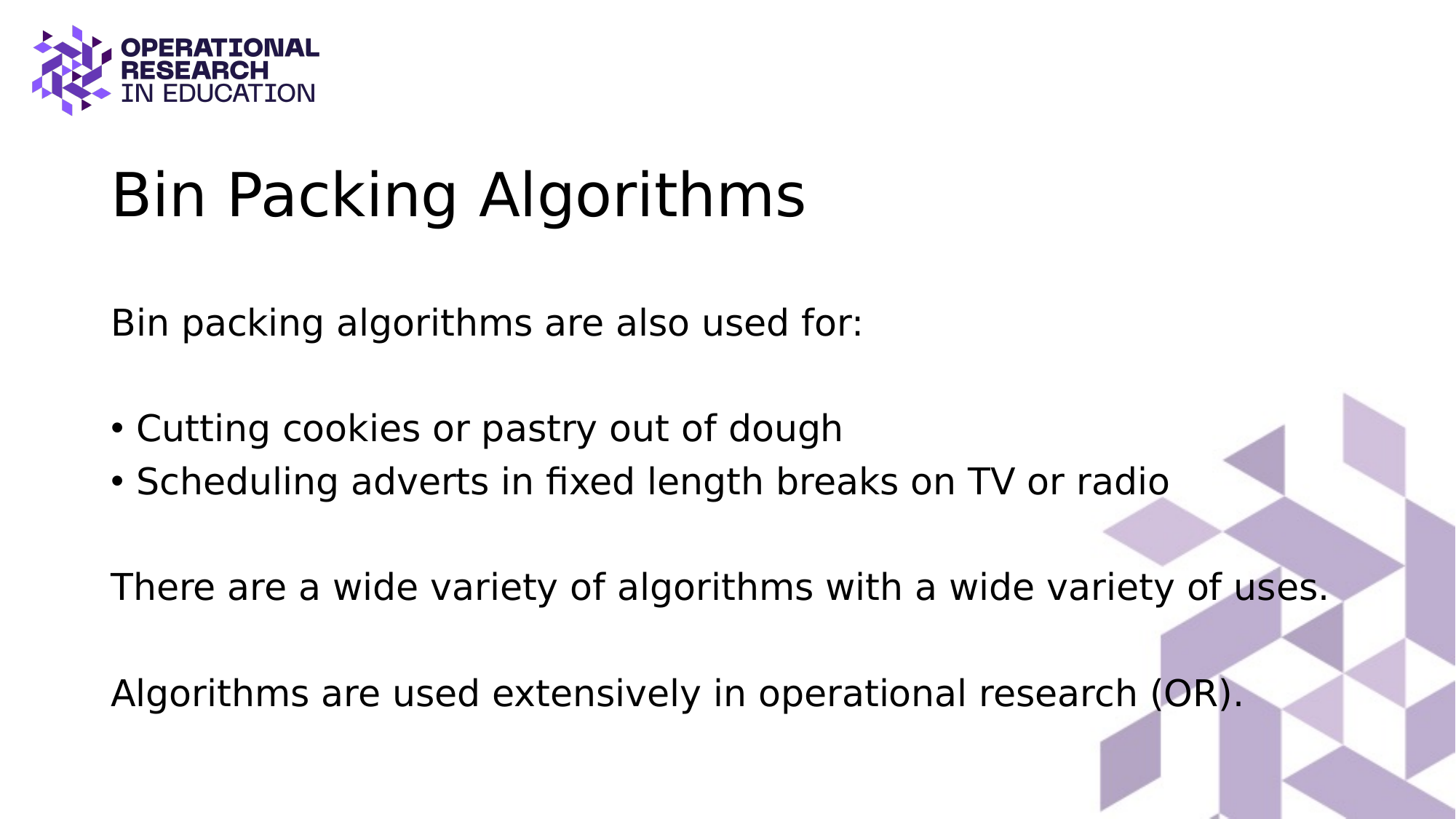

# Bin Packing Algorithms
Bin packing algorithms are also used for:

Cutting cookies or pastry out of dough
Scheduling adverts in fixed length breaks on TV or radio

There are a wide variety of algorithms with a wide variety of uses.

Algorithms are used extensively in operational research (OR).